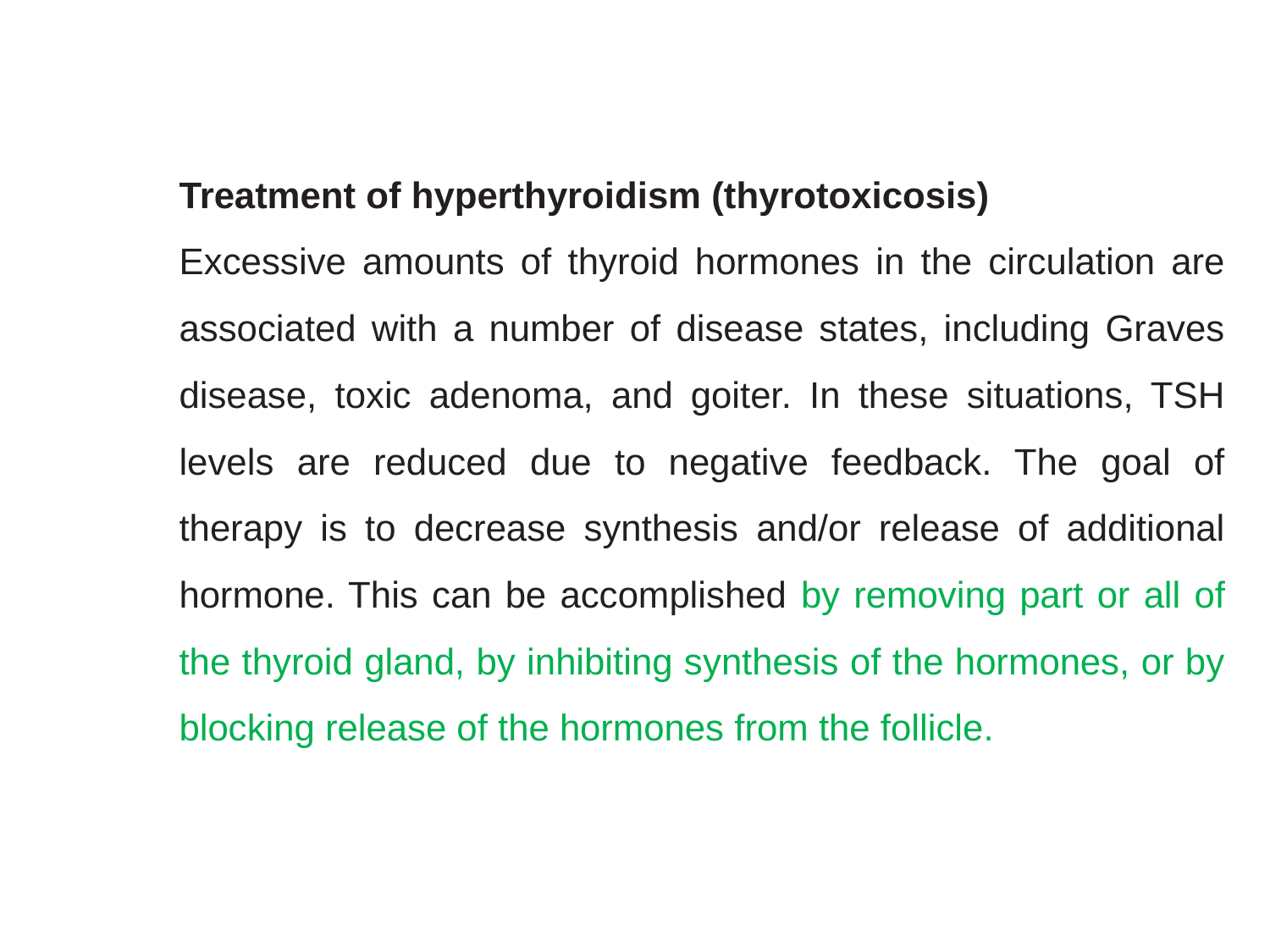

Treatment of hyperthyroidism (thyrotoxicosis)
Excessive amounts of thyroid hormones in the circulation are associated with a number of disease states, including Graves disease, toxic adenoma, and goiter. In these situations, TSH levels are reduced due to negative feedback. The goal of therapy is to decrease synthesis and/or release of additional hormone. This can be accomplished by removing part or all of the thyroid gland, by inhibiting synthesis of the hormones, or by blocking release of the hormones from the follicle.